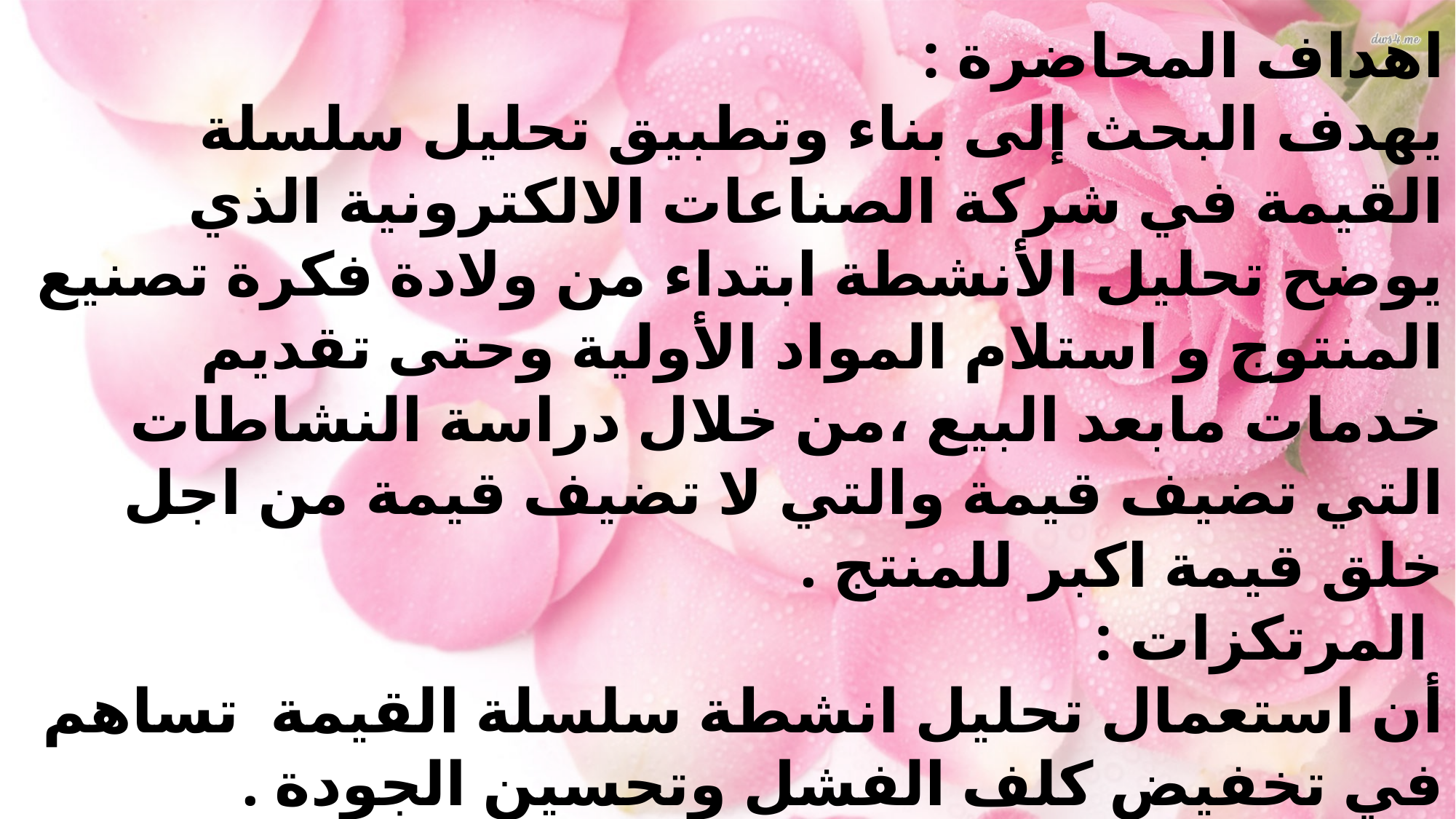

اهداف المحاضرة :
يهدف البحث إلى بناء وتطبيق تحليل سلسلة القيمة في شركة الصناعات الالكترونية الذي يوضح تحليل الأنشطة ابتداء من ولادة فكرة تصنيع المنتوج و استلام المواد الأولية وحتى تقديم خدمات مابعد البيع ،من خلال دراسة النشاطات التي تضيف قيمة والتي لا تضيف قيمة من اجل خلق قيمة اكبر للمنتج .
 المرتكزات :
أن استعمال تحليل انشطة سلسلة القيمة  تساهم في تخفيض كلف الفشل وتحسين الجودة .